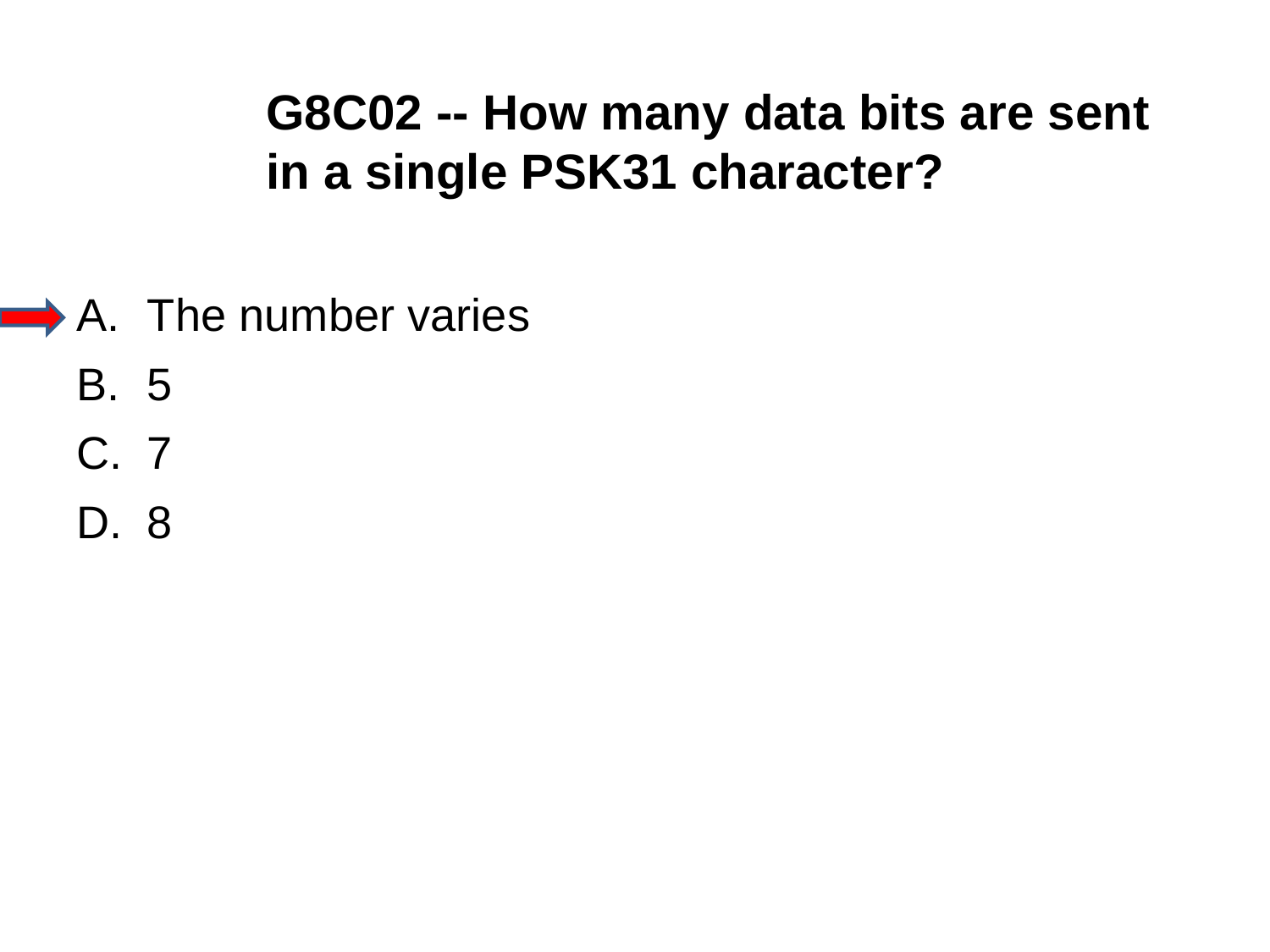

G8C02 -- How many data bits are sent in a single PSK31 character?
A.	The number varies
B.	5
C.	7
D.	8